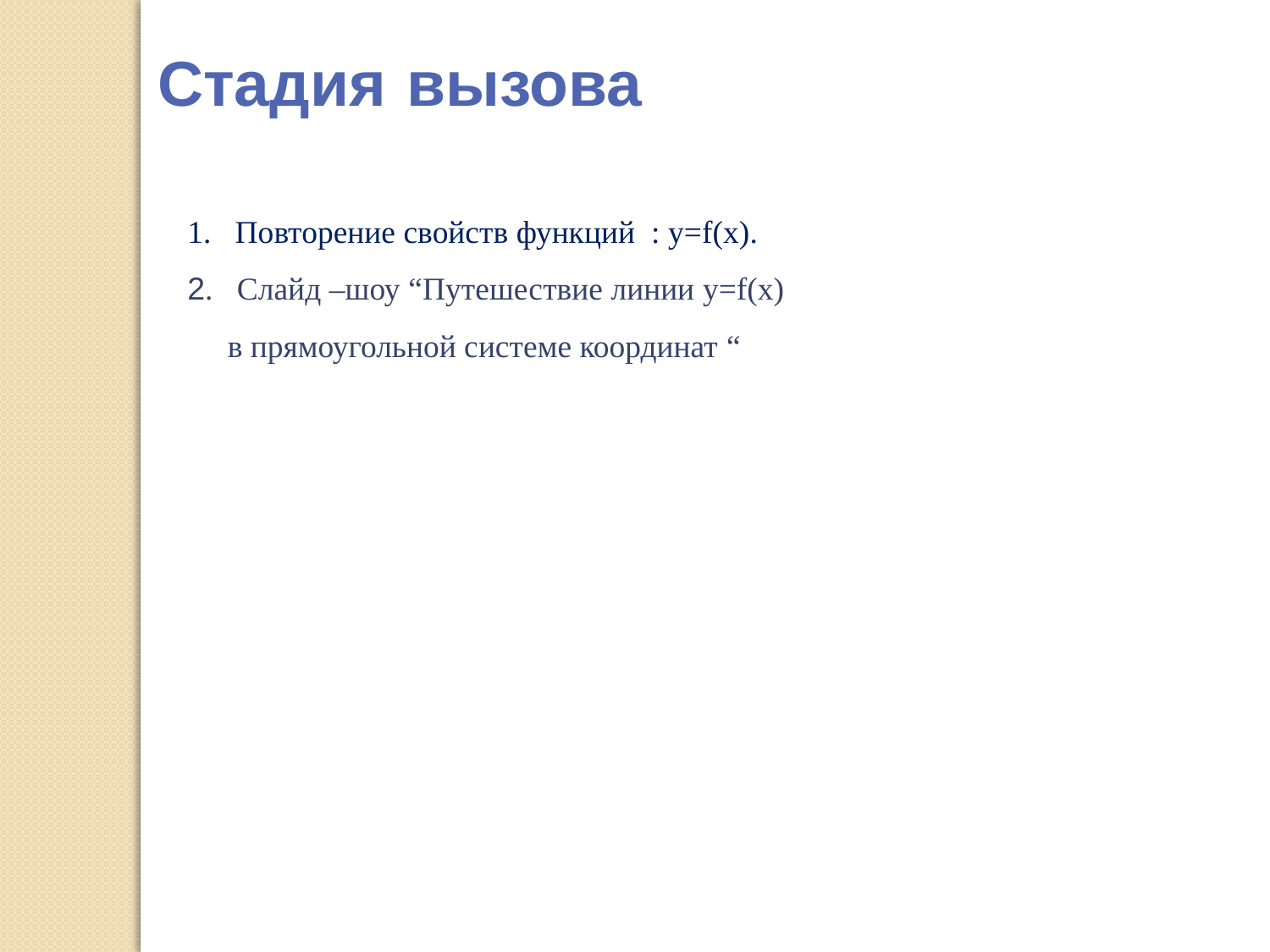

Стадия вызова
Повторение свойств функций  : y=f(x).
2.   Слайд –шоу “Путешествие линии y=f(x)
     в прямоугольной системе координат “